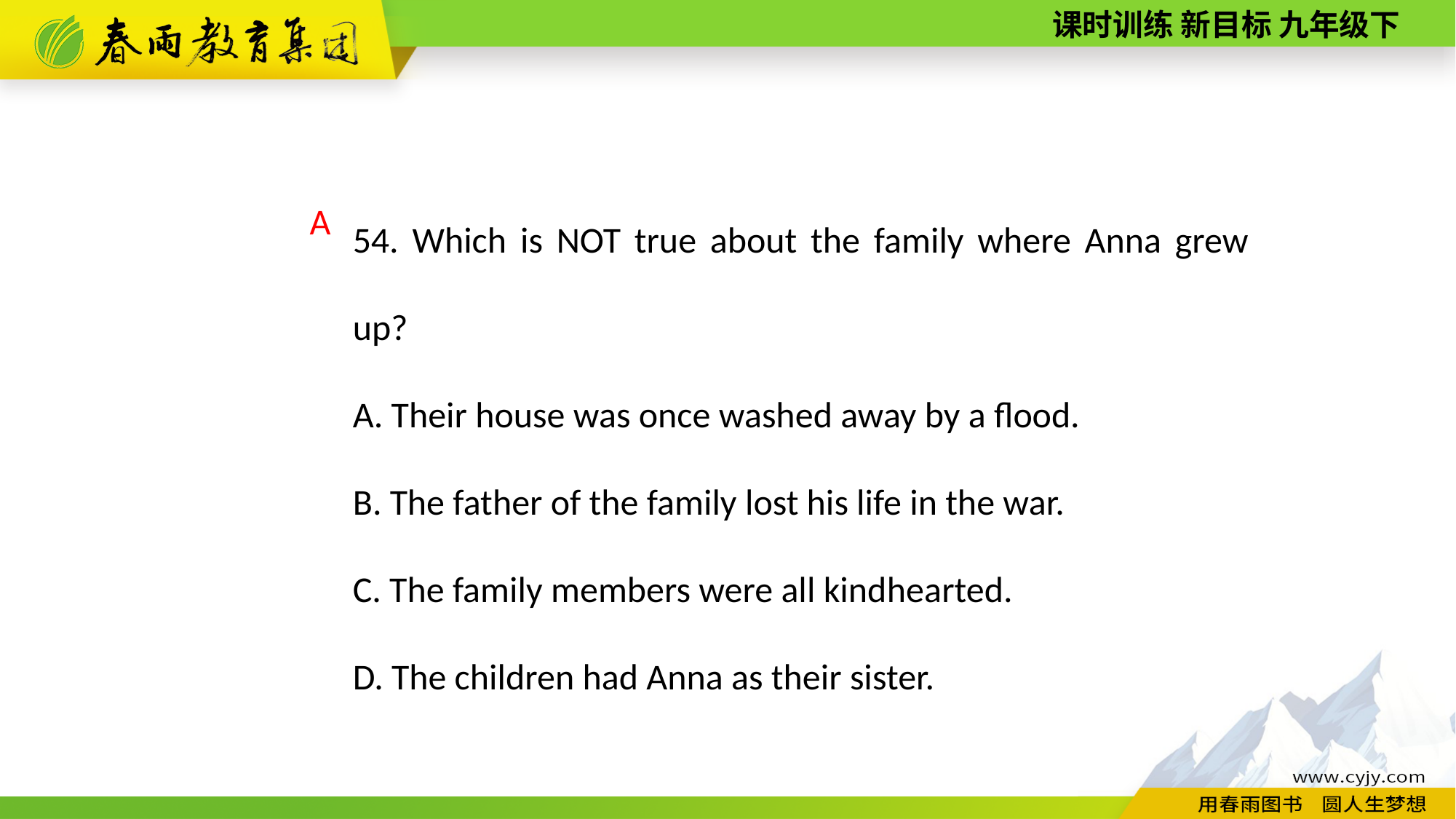

54. Which is NOT true about the family where Anna grew up?
A. Their house was once washed away by a flood.
B. The father of the family lost his life in the war.
C. The family members were all kind­hearted.
D. The children had Anna as their sister.
A